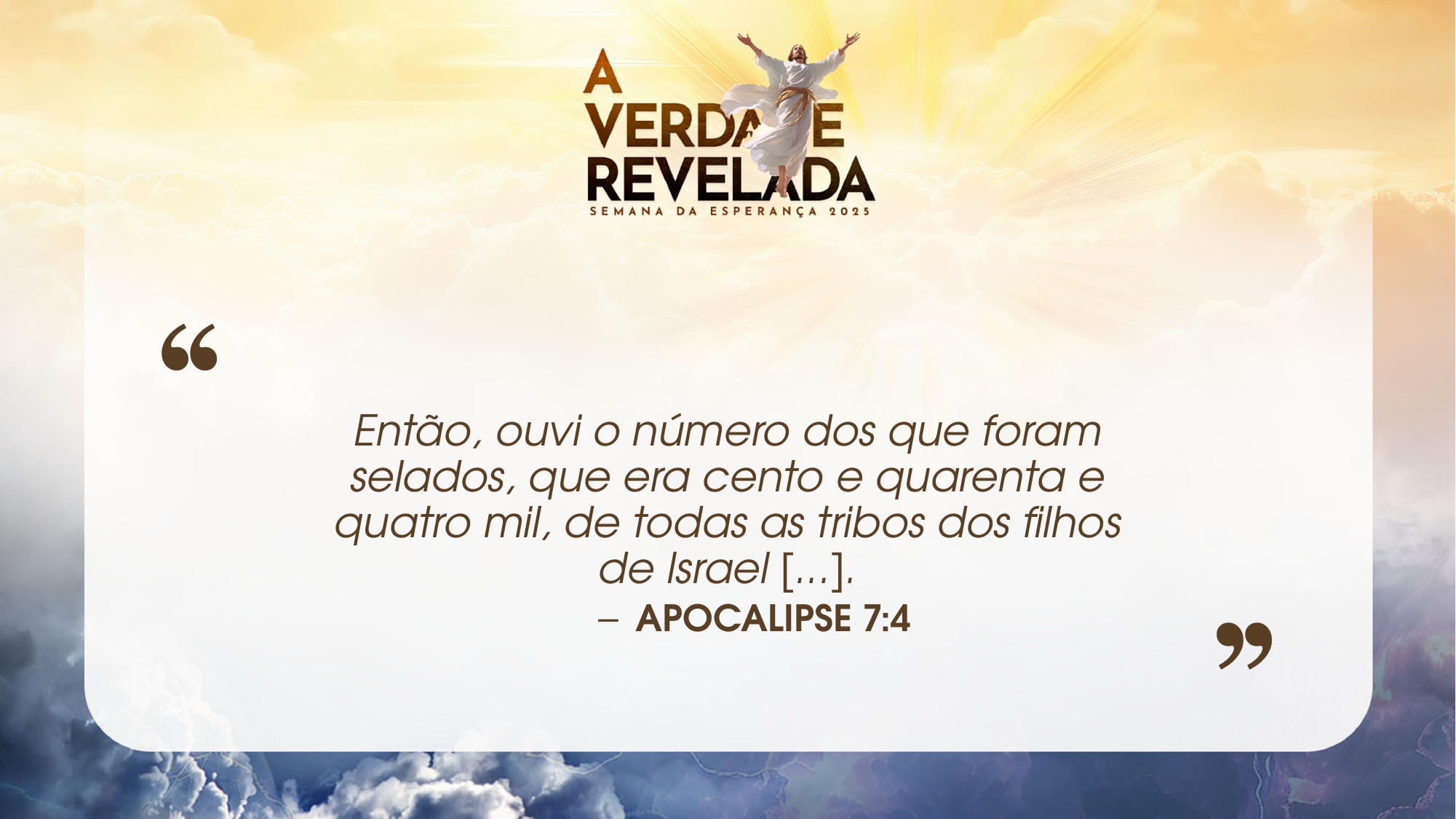

Então, ouvi o número dos que foram selados, que era cento e quarenta e quatro mil, de todas as tribos dos filhos de Israel [...].
 APOCALIPSE 7:4